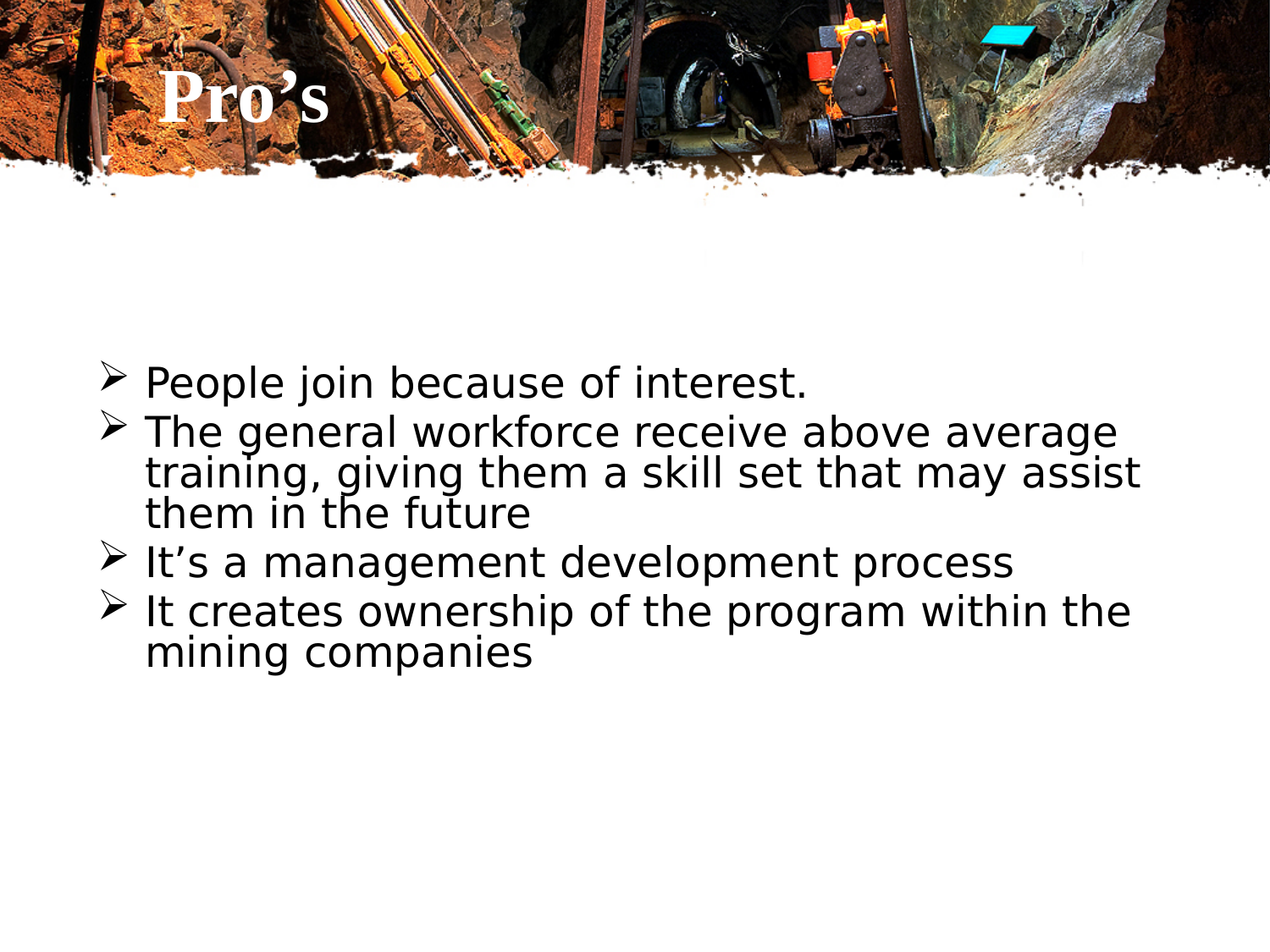

# Pro’s
People join because of interest.
The general workforce receive above average training, giving them a skill set that may assist them in the future
It’s a management development process
It creates ownership of the program within the mining companies